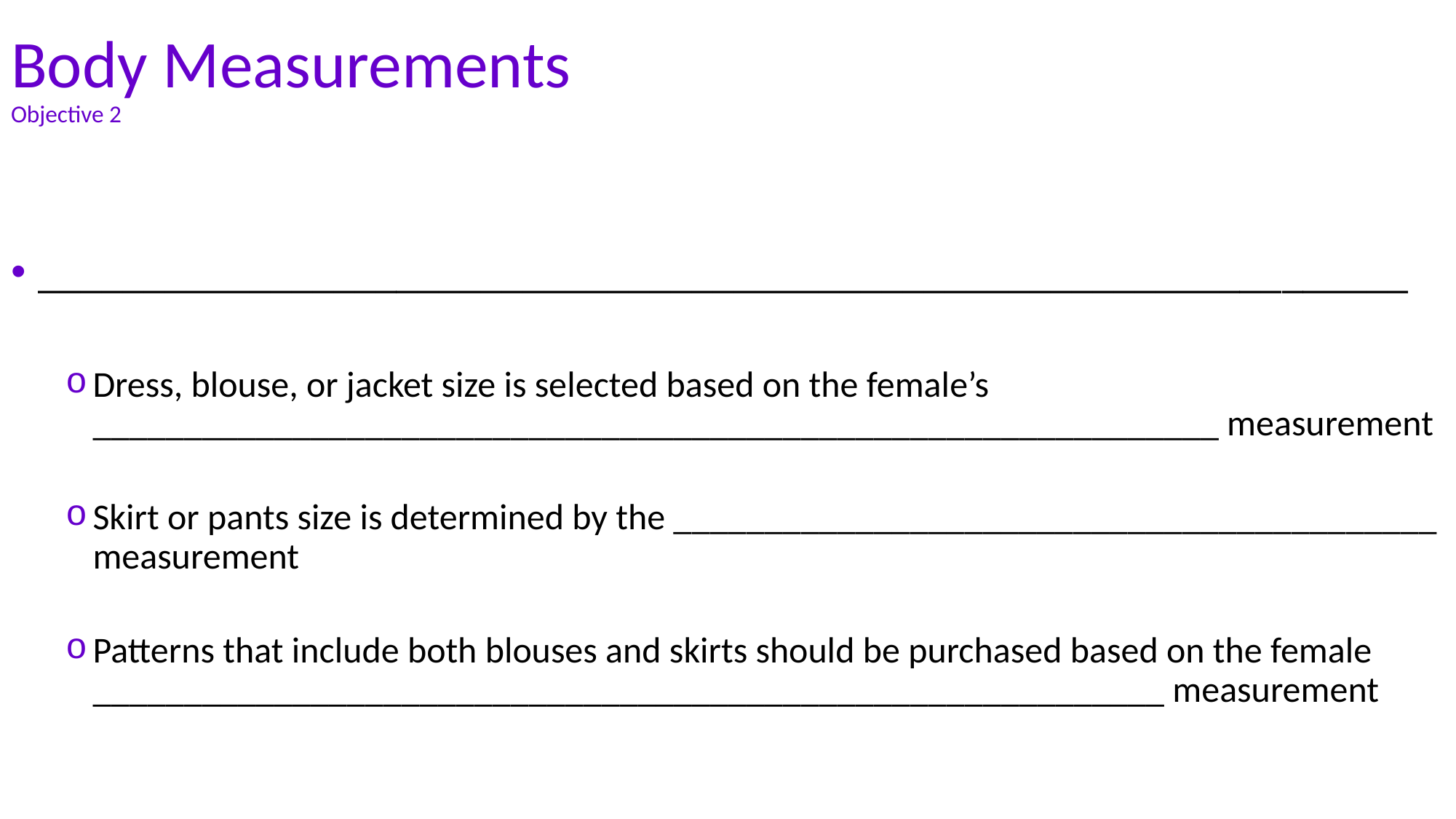

# Body Measurements Objective 2
_________________________________________________________________

Dress, blouse, or jacket size is selected based on the female’s ______________________________________________________________ measurement

Skirt or pants size is determined by the __________________________________________ measurement

Patterns that include both blouses and skirts should be purchased based on the female ___________________________________________________________ measurement